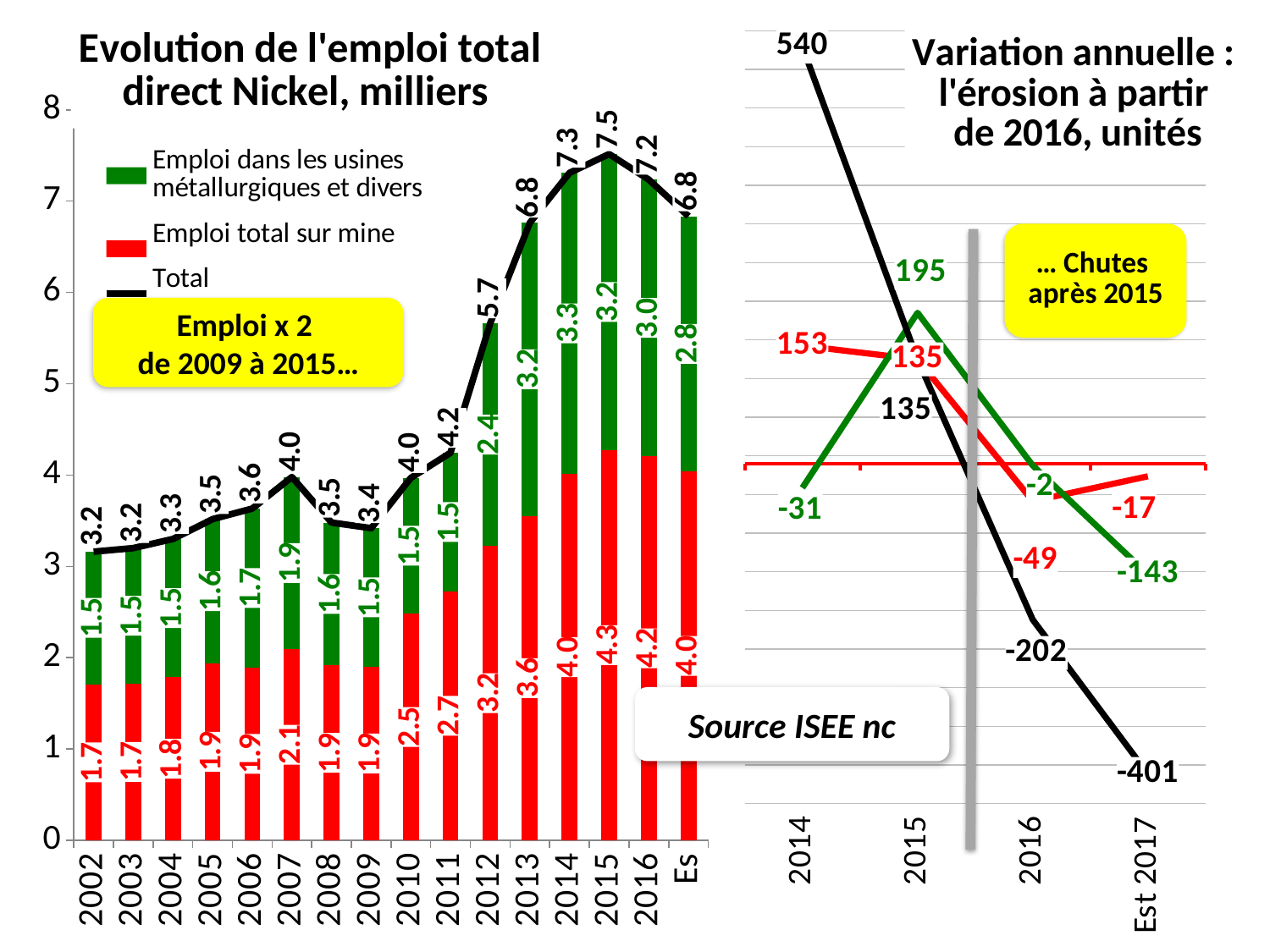

### Chart: Evolution de l'emploi total direct Nickel, milliers

| Category | Emploi total sur mine | Emploi dans les usines métallurgiques et divers | Total |
|---|---|---|---|
| 2002 | 1.70925 | 1.451833333333333 | 3.161083333333333 |
| 2003 | 1.718833333333333 | 1.48125 | 3.200083333333334 |
| 2004 | 1.786416666666667 | 1.513833333333333 | 3.30025 |
| 2005 | 1.939333333333333 | 1.578166666666666 | 3.5175 |
| 2006 | 1.894 | 1.738583333333334 | 3.632583333333334 |
| 2007 | 2.094 | 1.884416666666667 | 3.978416666666666 |
| 2008 | 1.916333333333333 | 1.563583333333334 | 3.479916666666667 |
| 2009 | 1.90375 | 1.514583333333333 | 3.418333333333333 |
| 2010 | 2.48275 | 1.485916666666667 | 3.968666666666667 |
| 2011 | 2.7275 | 1.516916666666666 | 4.244416666666633 |
| 2012 | 3.223916666666666 | 2.4375 | 5.661416666666627 |
| 2013 | 3.55175 | 3.211083333333333 | 6.762833333333333 |
| 2014 | 4.012416666666628 | 3.297 | 7.309416666666666 |
| 2015 | 4.2735 | 3.24125 | 7.514749999999998 |
| 2016 | 4.205 | 3.03 | 7.235 |
| Est 2017 | 4.037270636447474 | 2.79627170643991 | 6.833542342887384 |

### Chart: Variation annuelle :
l'érosion à partir
de 2016, unités

| Category | Emploi sur mine | Emploi dans les usines métallurgiques | Total |
|---|---|---|---|
| 2014 | 152.5833333333333 | -31.41666666666643 | 539.583333333333 |
| 2015 | 134.8333333333334 | 195.0833333333333 | 134.5833333333344 |
| 2016 | -48.50000000000021 | -2.499999999999947 | -202.0 |
| Est 2017 | -16.51587148903388 | -143.3824999092965 | -401.4576571126174 |
Emploi x 2
de 2009 à 2015…
Source ISEE nc